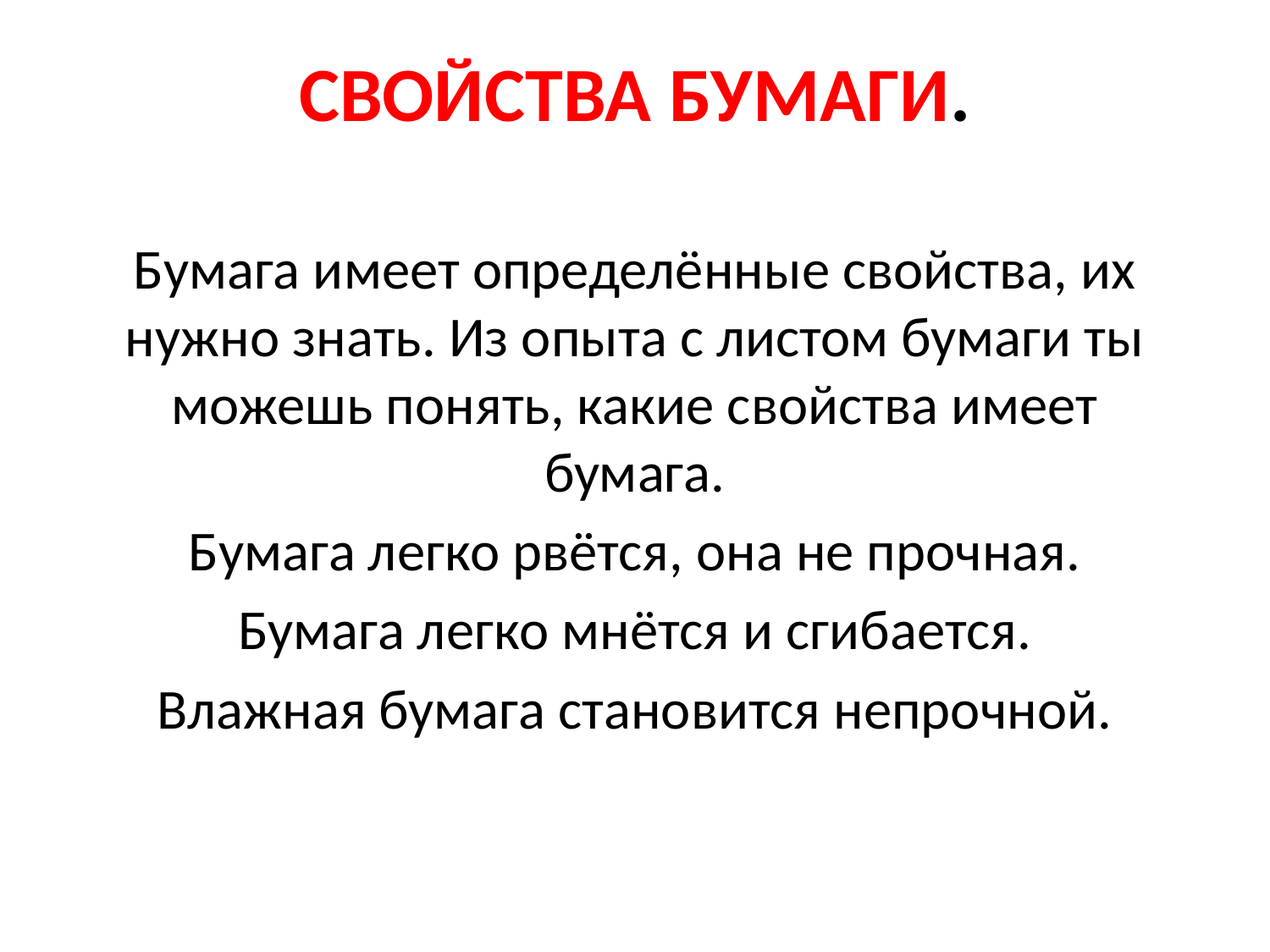

# Свойства бумаги.
Бумага имеет определённые свойства, их нужно знать. Из опыта с листом бумаги ты можешь понять, какие свойства имеет бумага.
Бумага легко рвётся, она не прочная.
Бумага легко мнётся и сгибается.
Влажная бумага становится непрочной.